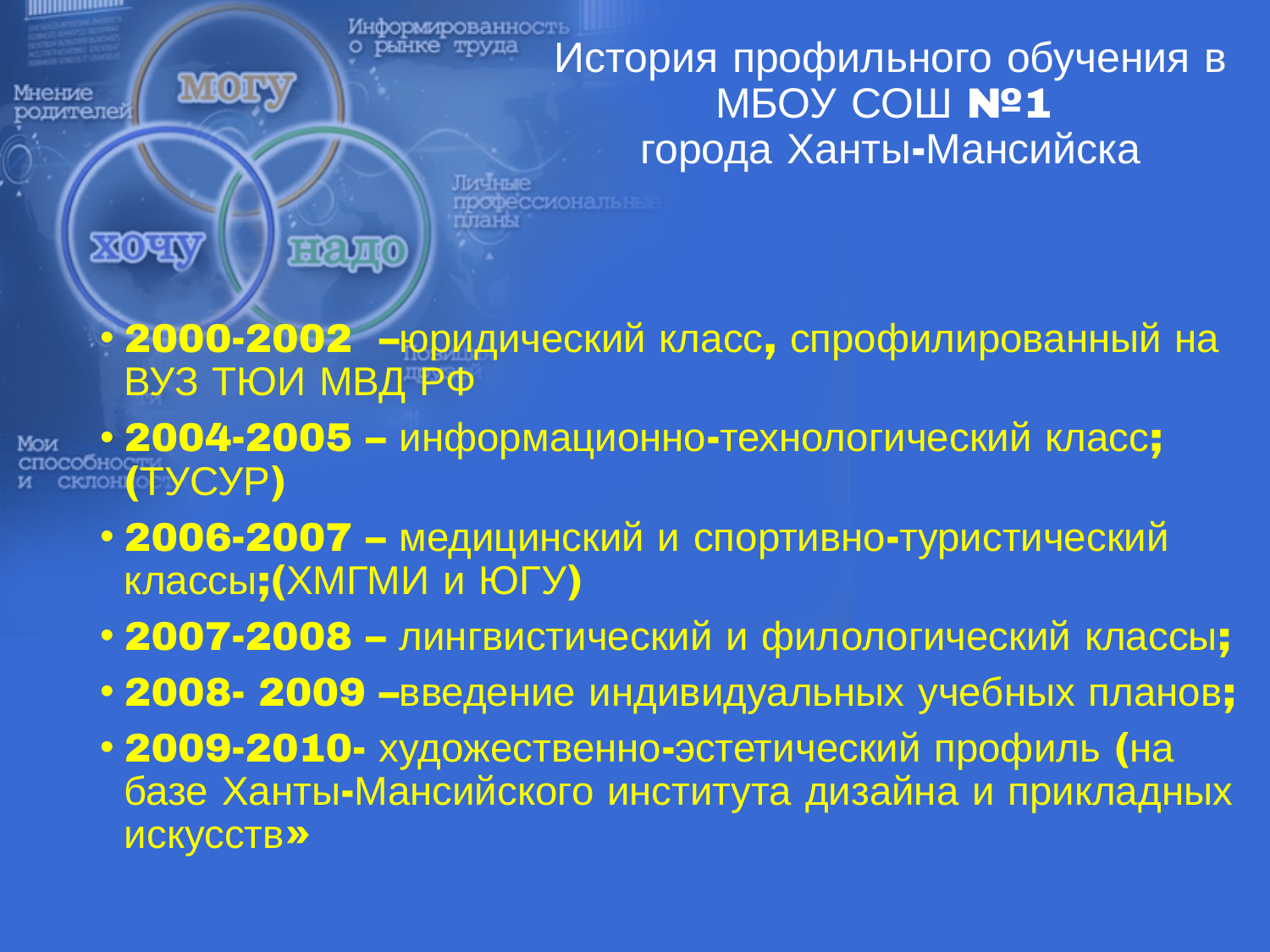

# История профильного обучения в МБОУ СОШ №1 города Ханты-Мансийска
2000-2002  –юридический класс, спрофилированный на ВУЗ ТЮИ МВД РФ
2004-2005 – информационно-технологический класс;(ТУСУР)
2006-2007 – медицинский и спортивно-туристический классы;(ХМГМИ и ЮГУ)
2007-2008 – лингвистический и филологический классы;
2008- 2009 –введение индивидуальных учебных планов;
2009-2010- художественно-эстетический профиль (на базе Ханты-Мансийского института дизайна и прикладных искусств»